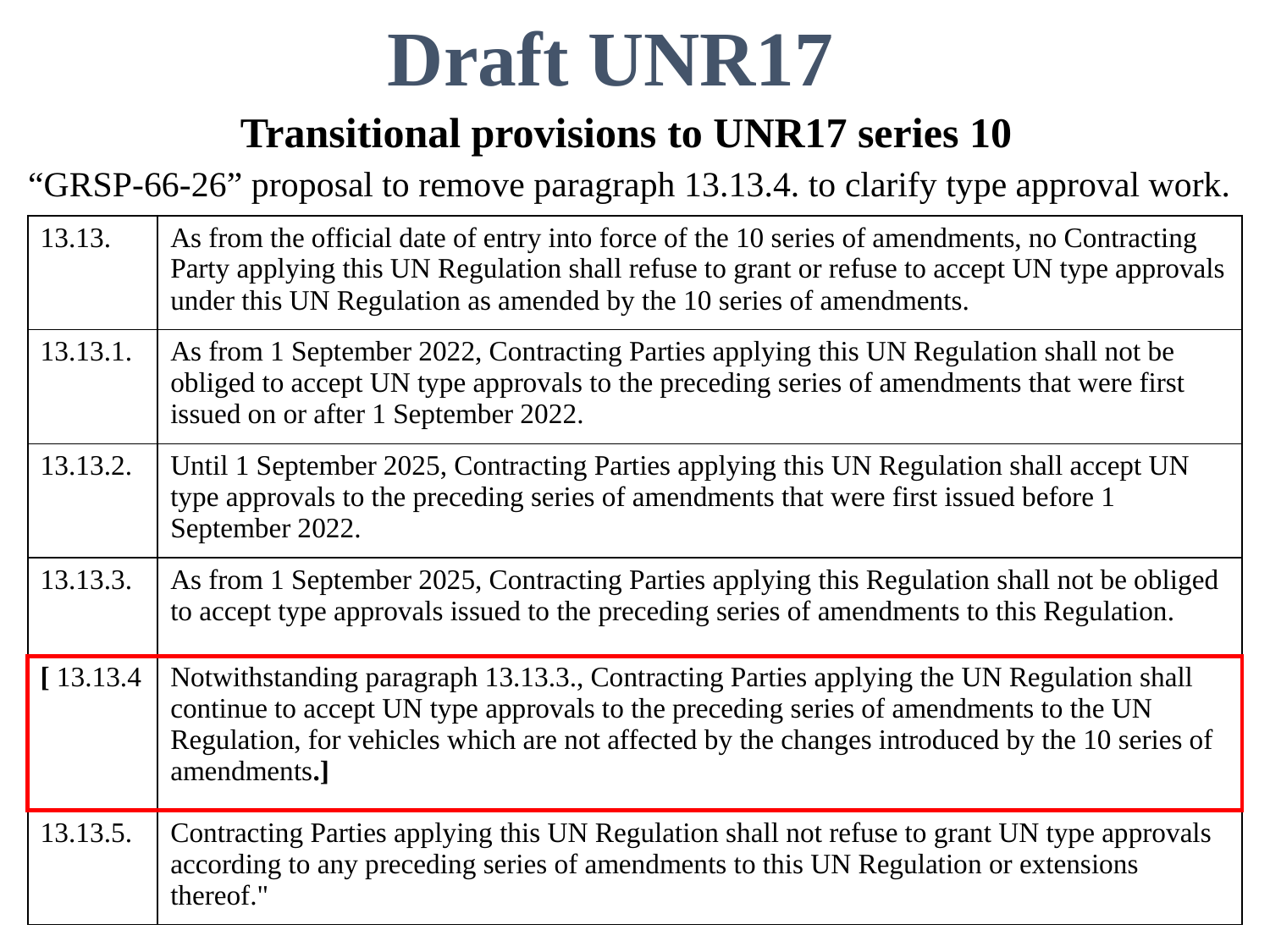

Draft UNR17
Transitional provisions to UNR17 series 10

“GRSP-66-26” proposal to remove paragraph 13.13.4. to clarify type approval work.
| 13.13. | As from the official date of entry into force of the 10 series of amendments, no Contracting Party applying this UN Regulation shall refuse to grant or refuse to accept UN type approvals under this UN Regulation as amended by the 10 series of amendments. |
| --- | --- |
| 13.13.1. | As from 1 September 2022, Contracting Parties applying this UN Regulation shall not be obliged to accept UN type approvals to the preceding series of amendments that were first issued on or after 1 September 2022. |
| 13.13.2. | Until 1 September 2025, Contracting Parties applying this UN Regulation shall accept UN type approvals to the preceding series of amendments that were first issued before 1 September 2022. |
| 13.13.3. | As from 1 September 2025, Contracting Parties applying this Regulation shall not be obliged to accept type approvals issued to the preceding series of amendments to this Regulation. |
| [ 13.13.4 | Notwithstanding paragraph 13.13.3., Contracting Parties applying the UN Regulation shall continue to accept UN type approvals to the preceding series of amendments to the UN Regulation, for vehicles which are not affected by the changes introduced by the 10 series of amendments.] |
| 13.13.5. | Contracting Parties applying this UN Regulation shall not refuse to grant UN type approvals according to any preceding series of amendments to this UN Regulation or extensions thereof." |